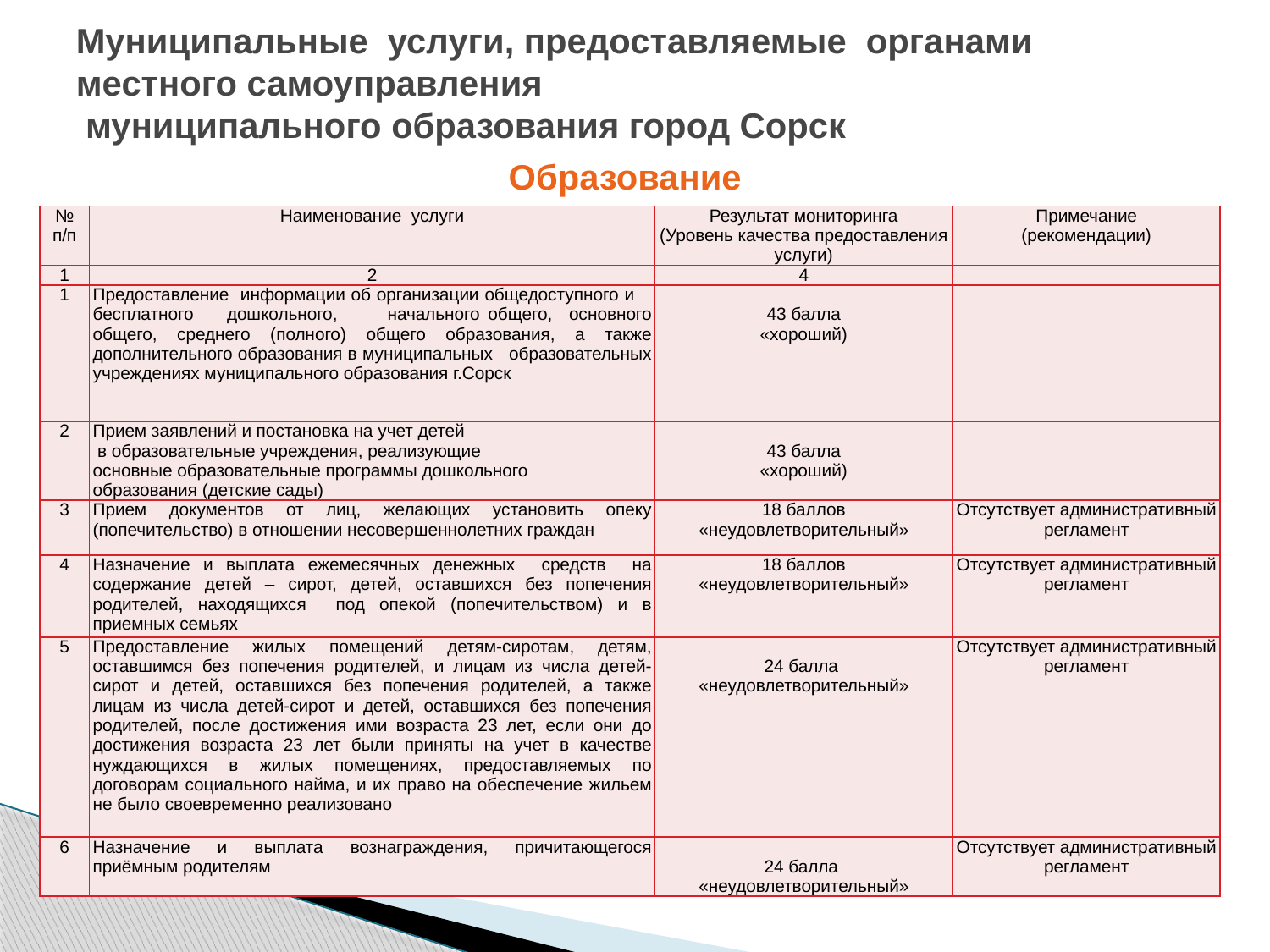

# Муниципальные  услуги, предоставляемые  органами местного самоуправления муниципального образования город Сорск
Образование
| № п/п | Наименование услуги | Результат мониторинга (Уровень качества предоставления услуги) | Примечание (рекомендации) |
| --- | --- | --- | --- |
| 1 | 2 | 4 |  |
| 1 | Предоставление информации об организации общедоступного и бесплатного дошкольного, начального общего, основного общего, среднего (полного) общего образования, а также дополнительного образования в муниципальных образовательных учреждениях муниципального образования г.Сорск | 43 балла «хороший) |  |
| 2 | Прием заявлений и постановка на учет детей в образовательные учреждения, реализующие основные образовательные программы дошкольного образования (детские сады) | 43 балла «хороший) |  |
| 3 | Прием документов от лиц, желающих установить опеку (попечительство) в отношении несовершеннолетних граждан | 18 баллов «неудовлетворительный» | Отсутствует административный регламент |
| 4 | Назначение и выплата ежемесячных денежных средств на содержание детей – сирот, детей, оставшихся без попечения родителей, находящихся под опекой (попечительством) и в приемных семьях | 18 баллов «неудовлетворительный» | Отсутствует административный регламент |
| 5 | Предоставление жилых помещений детям-сиротам, детям, оставшимся без попечения родителей, и лицам из числа детей-сирот и детей, оставшихся без попечения родителей, а также лицам из числа детей-сирот и детей, оставшихся без попечения родителей, после достижения ими возраста 23 лет, если они до достижения возраста 23 лет были приняты на учет в качестве нуждающихся в жилых помещениях, предоставляемых по договорам социального найма, и их право на обеспечение жильем не было своевременно реализовано | 24 балла «неудовлетворительный» | Отсутствует административный регламент |
| 6 | Назначение и выплата вознаграждения, причитающегося приёмным родителям | 24 балла «неудовлетворительный» | Отсутствует административный регламент |